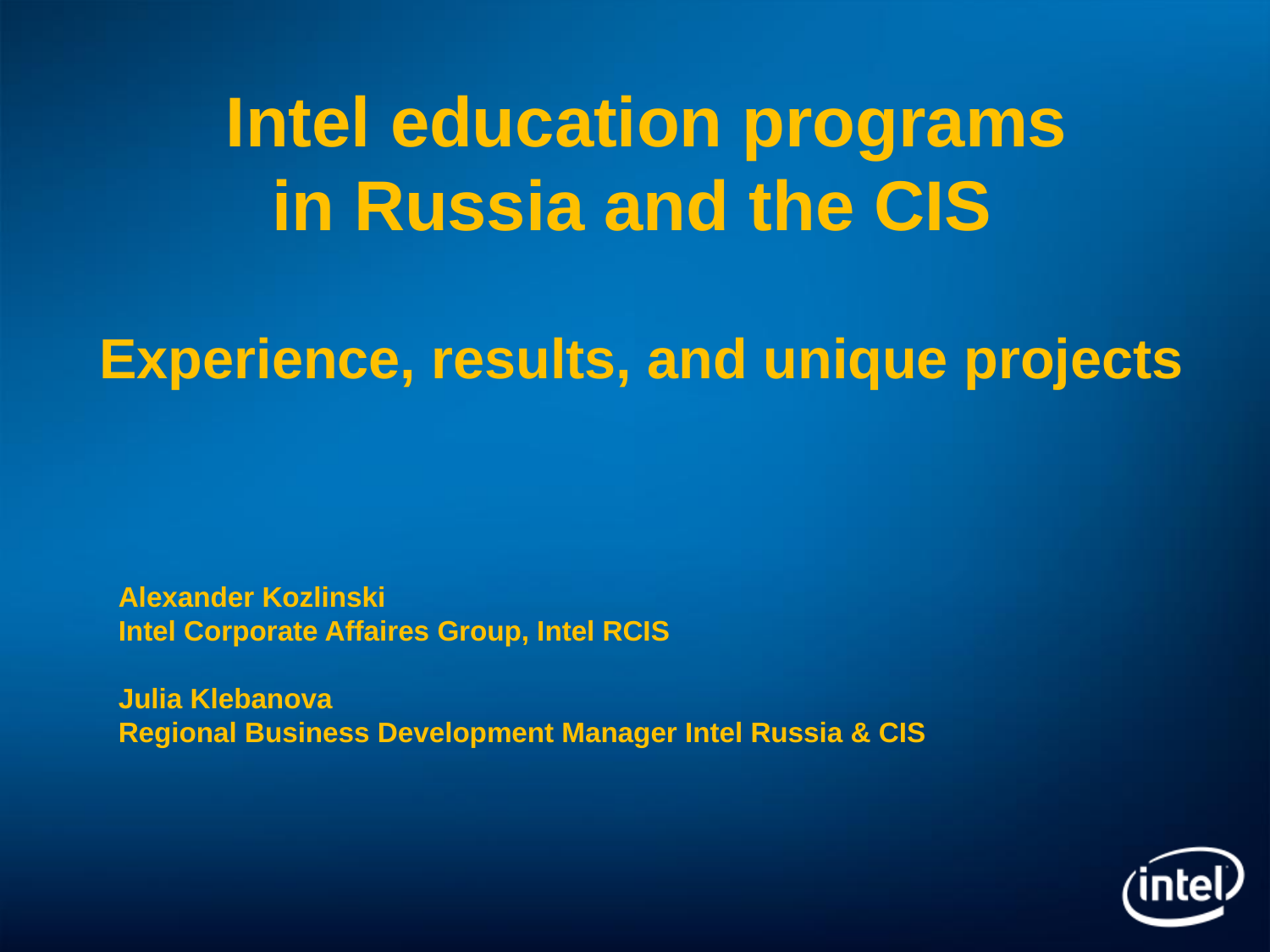

# Intel education programs in Russia and the CIS Experience, results, and unique projects

Alexander Kozlinski
Intel Corporate Affaires Group, Intel RCIS

Julia Klebanova
Regional Business Development Manager Intel Russia & CIS

1